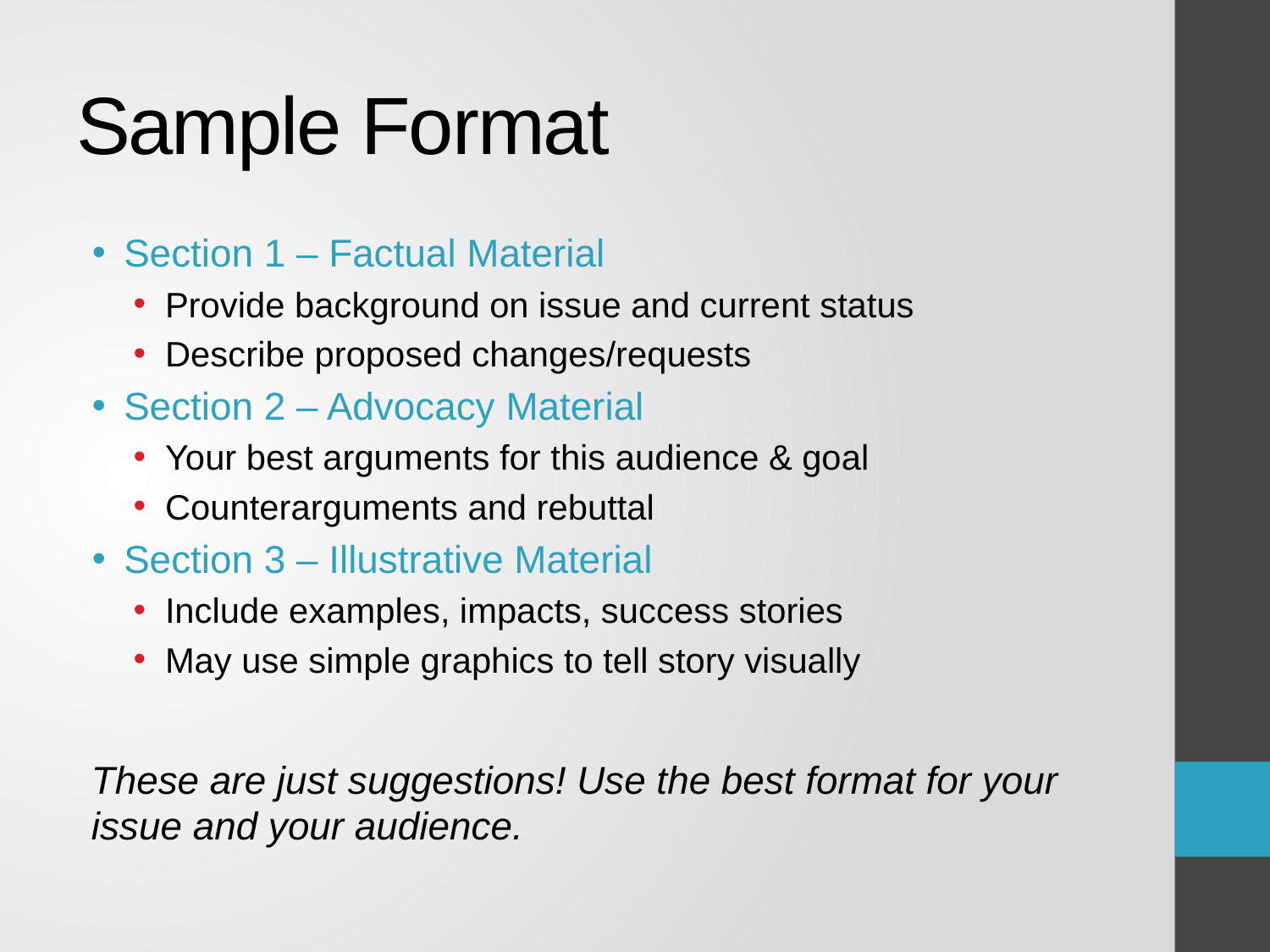

# Sample Format
Section 1 – Factual Material
Provide background on issue and current status
Describe proposed changes/requests
Section 2 – Advocacy Material
Your best arguments for this audience & goal
Counterarguments and rebuttal
Section 3 – Illustrative Material
Include examples, impacts, success stories
May use simple graphics to tell story visually

These are just suggestions! Use the best format for your issue and your audience.